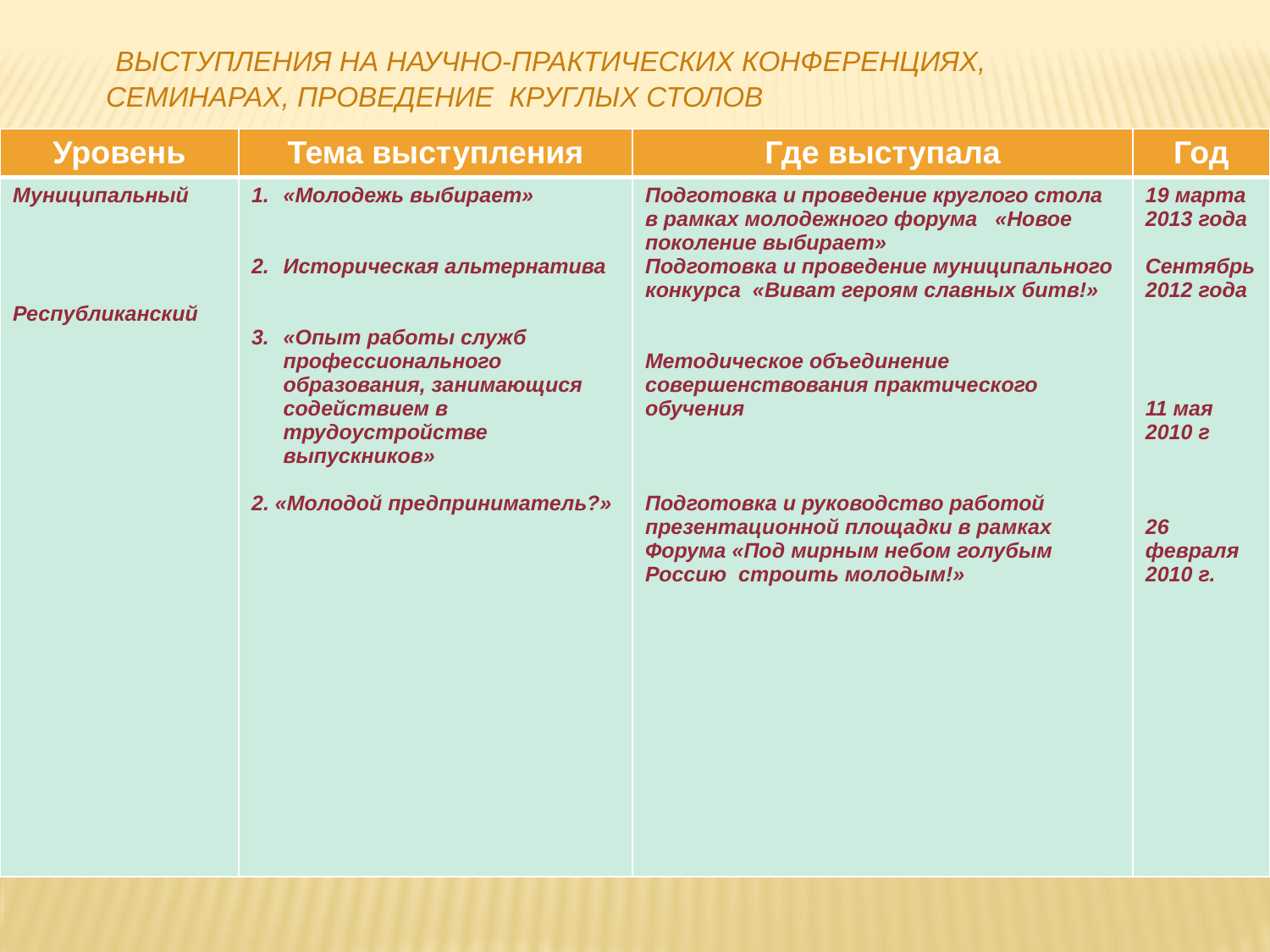

# Выступления на научно-практических конференциях, семинарах, проведение  круглых столов
| Уровень | Тема выступления | Где выступала | Год |
| --- | --- | --- | --- |
| Муниципальный Республиканский | «Молодежь выбирает» Историческая альтернатива «Опыт работы служб профессионального образования, занимающися содействием в трудоустройстве выпускников»   2. «Молодой предприниматель?» | Подготовка и проведение круглого стола в рамках молодежного форума «Новое поколение выбирает» Подготовка и проведение муниципального конкурса «Виват героям славных битв!» Методическое объединение совершенствования практического обучения Подготовка и руководство работой презентационной площадки в рамках Форума «Под мирным небом голубым Россию строить молодым!» | 19 марта 2013 года Сентябрь 2012 года 11 мая 2010 г 26 февраля 2010 г. |